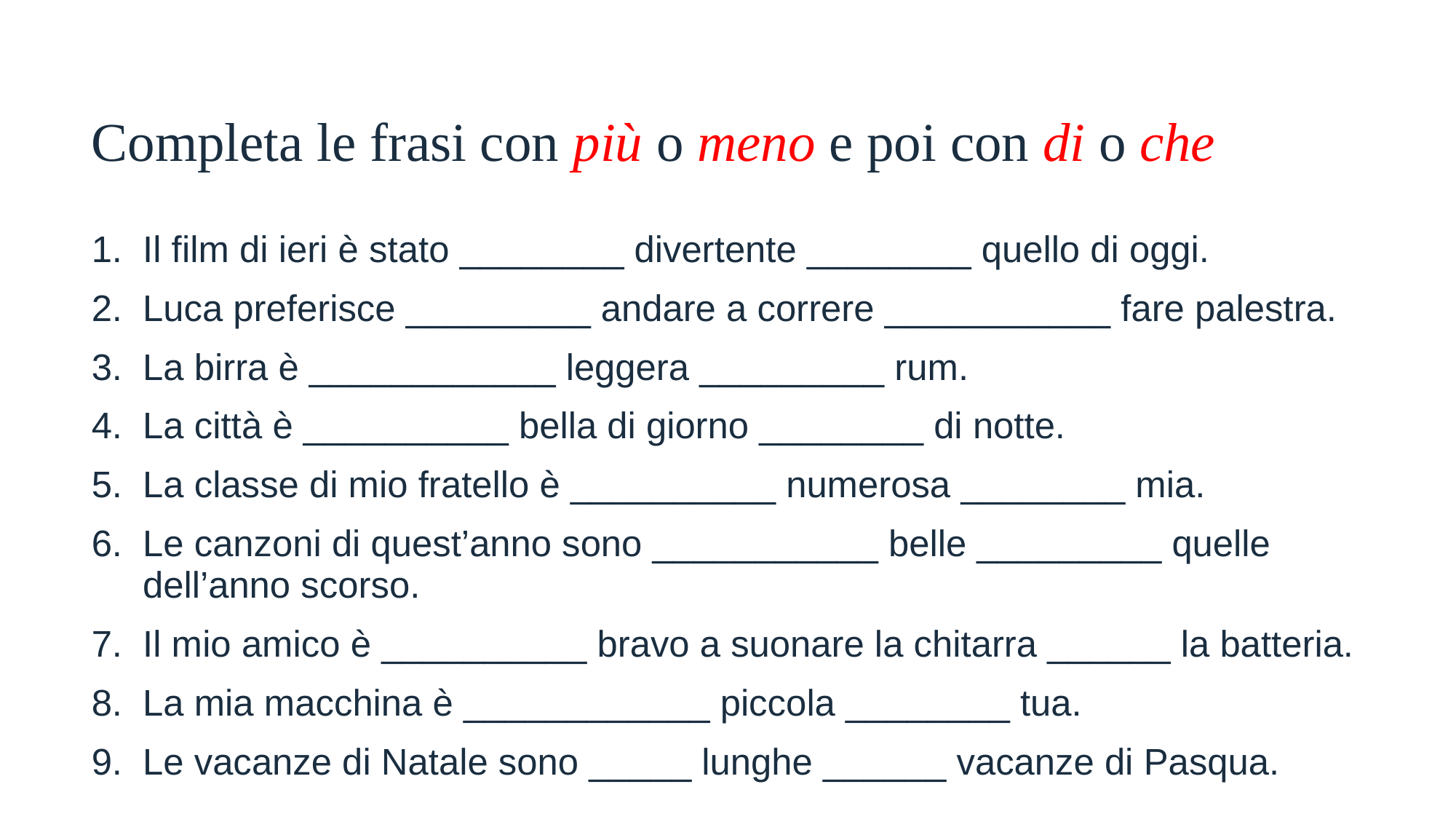

# Completa le frasi con più o meno e poi con di o che
Il film di ieri è stato ________ divertente ________ quello di oggi.
Luca preferisce _________ andare a correre ___________ fare palestra.
La birra è ____________ leggera _________ rum.
La città è __________ bella di giorno ________ di notte.
La classe di mio fratello è __________ numerosa ________ mia.
Le canzoni di quest’anno sono ___________ belle _________ quelle dell’anno scorso.
Il mio amico è __________ bravo a suonare la chitarra ______ la batteria.
La mia macchina è ____________ piccola ________ tua.
Le vacanze di Natale sono _____ lunghe ______ vacanze di Pasqua.